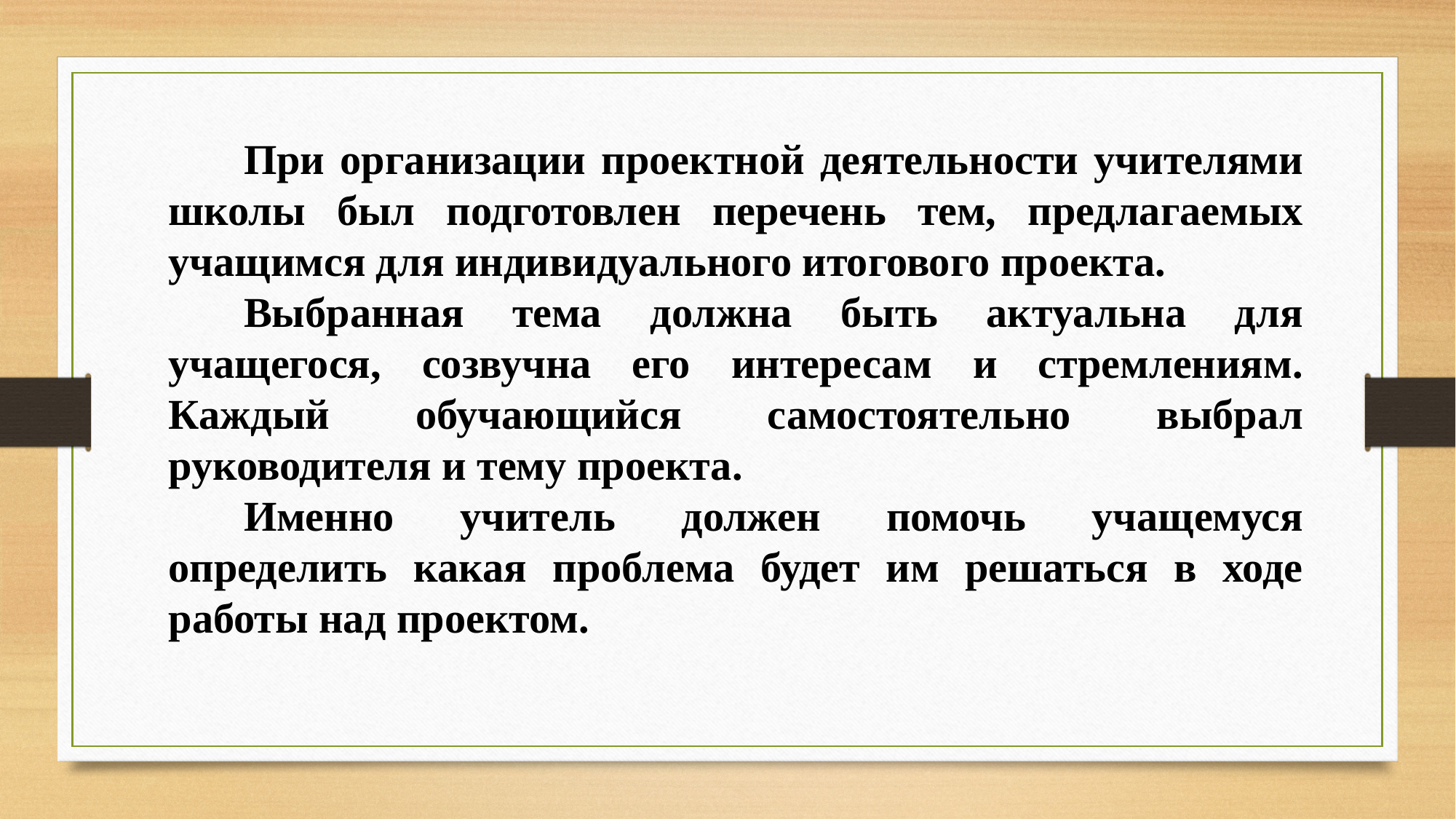

При организации проектной деятельности учителями школы был подготовлен перечень тем, предлагаемых учащимся для индивидуального итогового проекта.
Выбранная тема должна быть актуальна для учащегося, созвучна его интересам и стремлениям. Каждый обучающийся самостоятельно выбрал руководителя и тему проекта.
Именно учитель должен помочь учащемуся определить какая проблема будет им решаться в ходе работы над проектом.